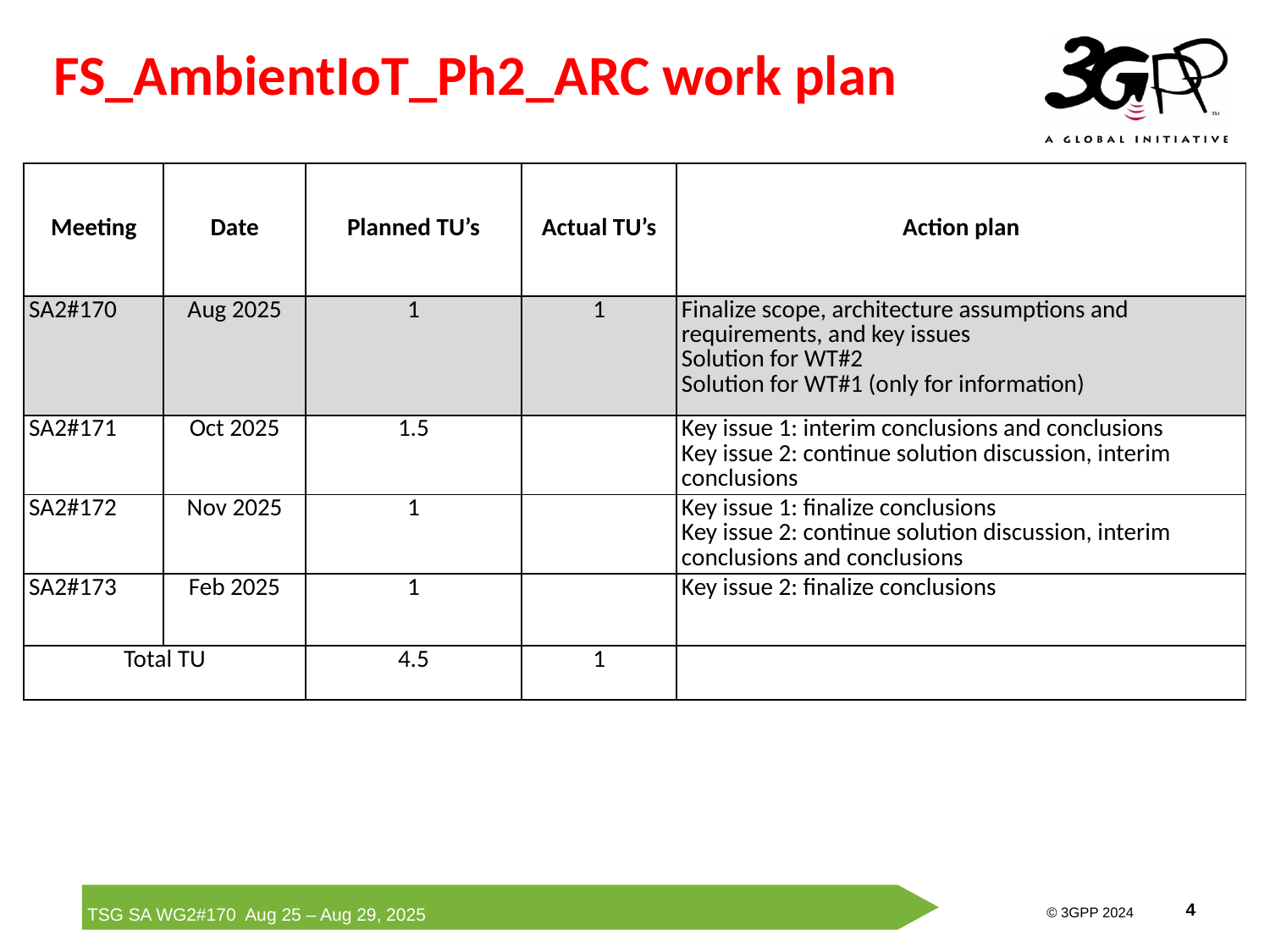

FS_AmbientIoT_Ph2_ARC work plan
| Meeting | Date | Planned TU’s | Actual TU’s | Action plan |
| --- | --- | --- | --- | --- |
| SA2#170 | Aug 2025 | 1 | 1 | Finalize scope, architecture assumptions and requirements, and key issues Solution for WT#2 Solution for WT#1 (only for information) |
| SA2#171 | Oct 2025 | 1.5 |  | Key issue 1: interim conclusions and conclusions Key issue 2: continue solution discussion, interim conclusions |
| SA2#172 | Nov 2025 | 1 |  | Key issue 1: finalize conclusions Key issue 2: continue solution discussion, interim conclusions and conclusions |
| SA2#173 | Feb 2025 | 1 |  | Key issue 2: finalize conclusions |
| Total TU | Total | 4.5 | 1 |  |